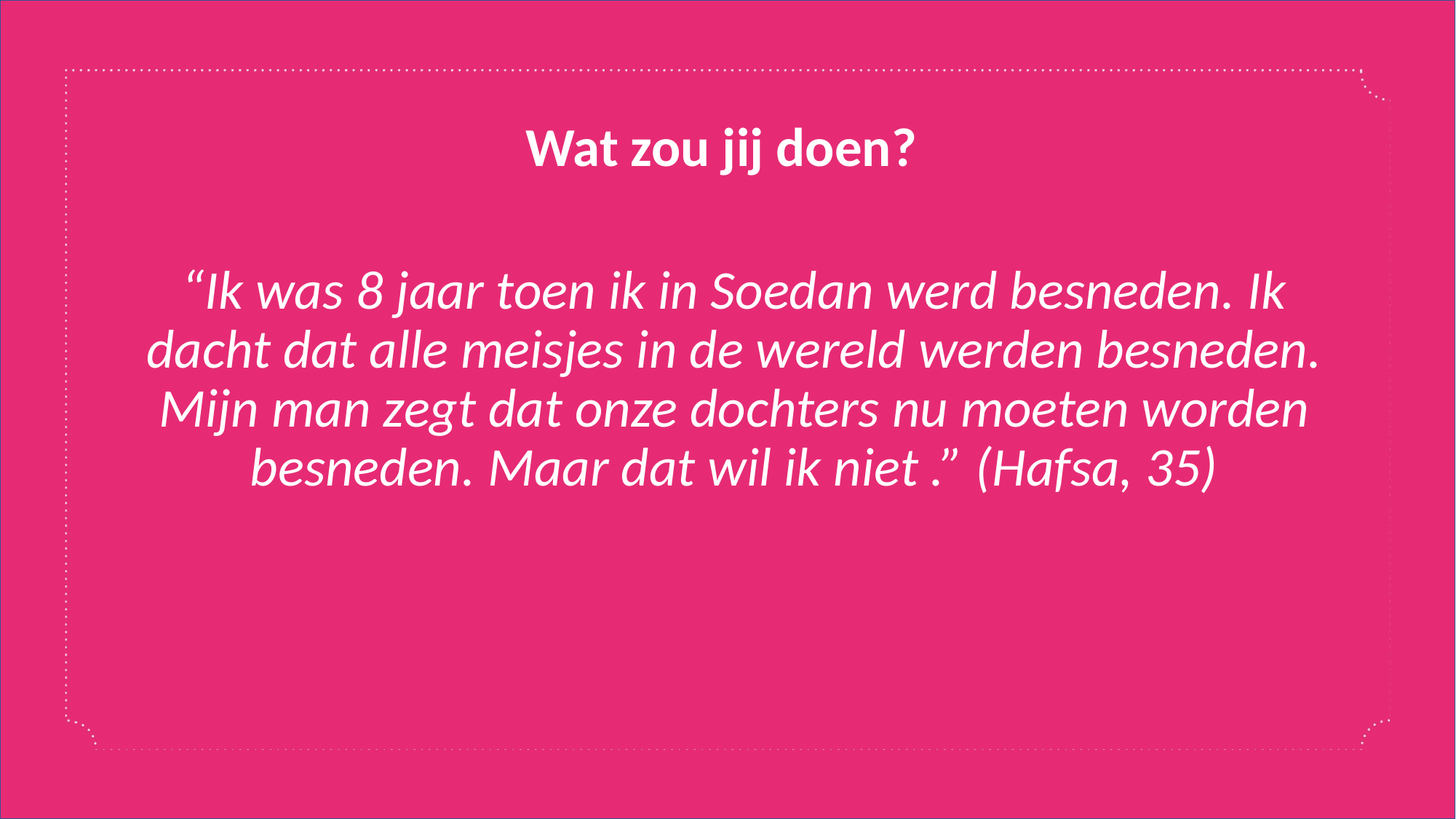

Wat zou jij doen?
# “Ik was 8 jaar toen ik in Soedan werd besneden. Ik dacht dat alle meisjes in de wereld werden besneden. Mijn man zegt dat onze dochters nu moeten worden besneden. Maar dat wil ik niet .” (Hafsa, 35)